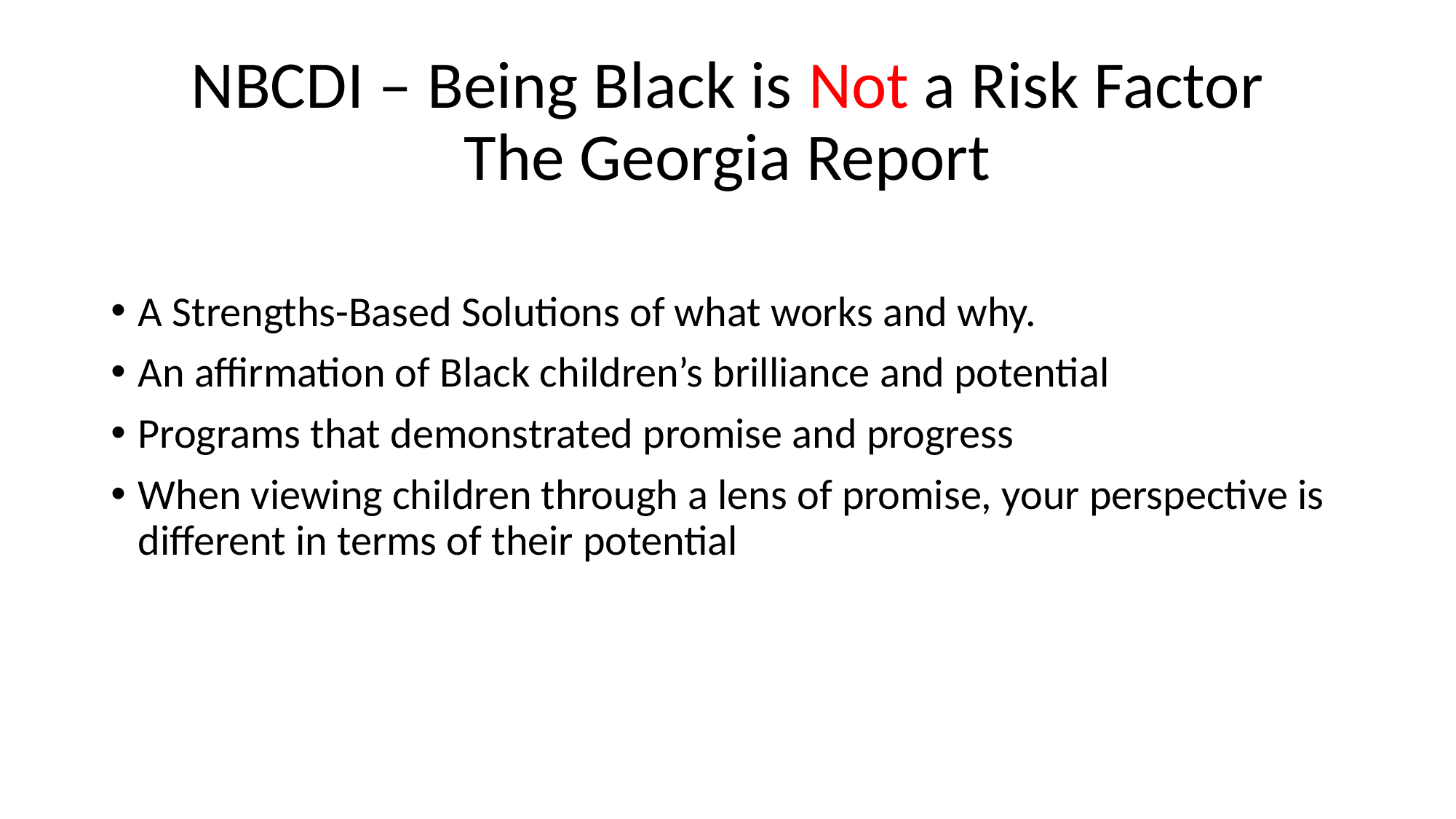

# NBCDI – Being Black is Not a Risk Factor The Georgia Report

A Strengths-Based Solutions of what works and why.
An affirmation of Black children’s brilliance and potential
Programs that demonstrated promise and progress
When viewing children through a lens of promise, your perspective is different in terms of their potential